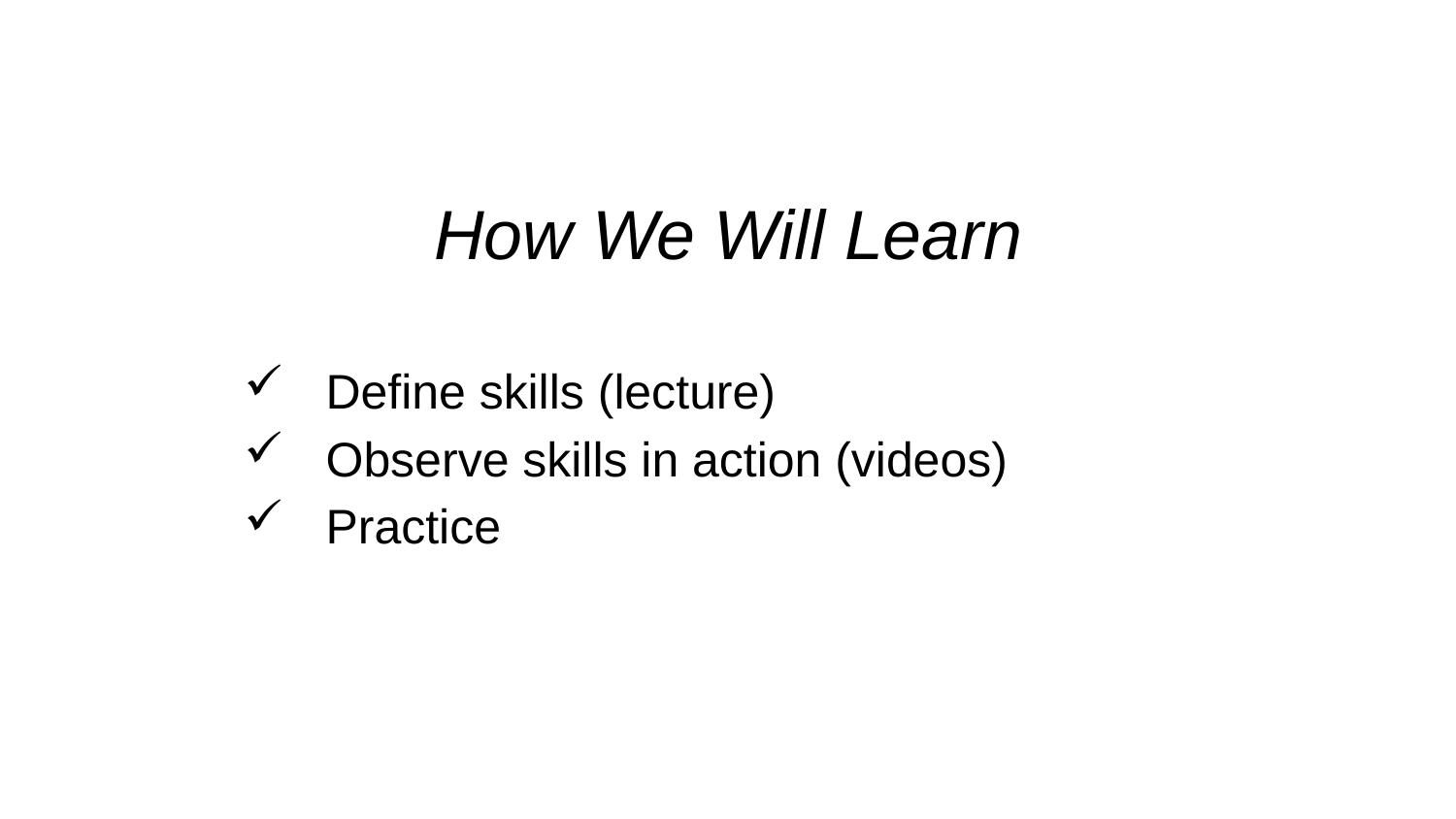

# How We Will Learn

Define skills (lecture)
Observe skills in action (videos)
Practice